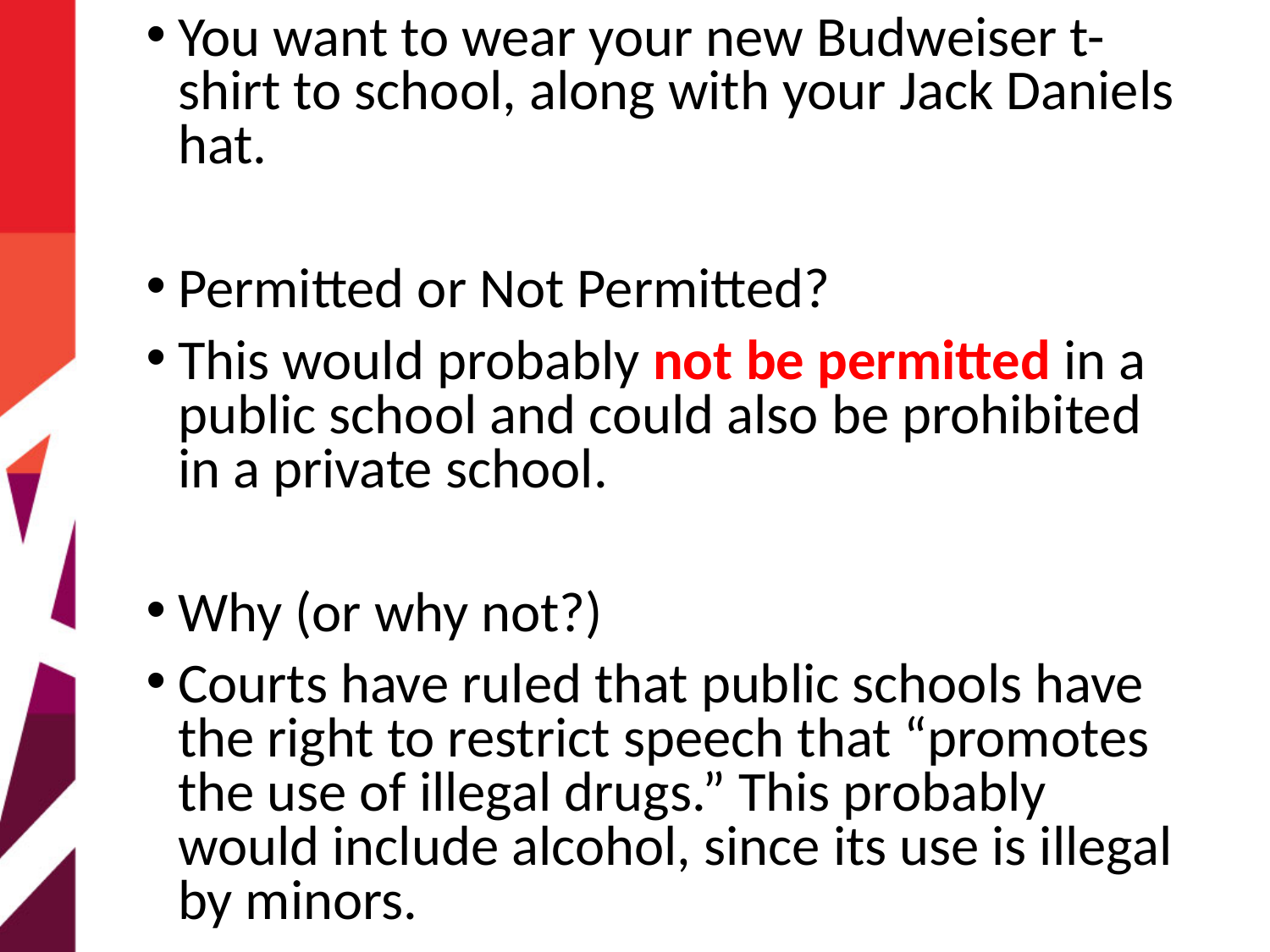

You want to wear your new Budweiser t-shirt to school, along with your Jack Daniels hat.

Permitted or Not Permitted?
This would probably not be permitted in a public school and could also be prohibited in a private school.

Why (or why not?)
Courts have ruled that public schools have the right to restrict speech that “promotes the use of illegal drugs.” This probably  would include alcohol, since its use is illegal by minors.